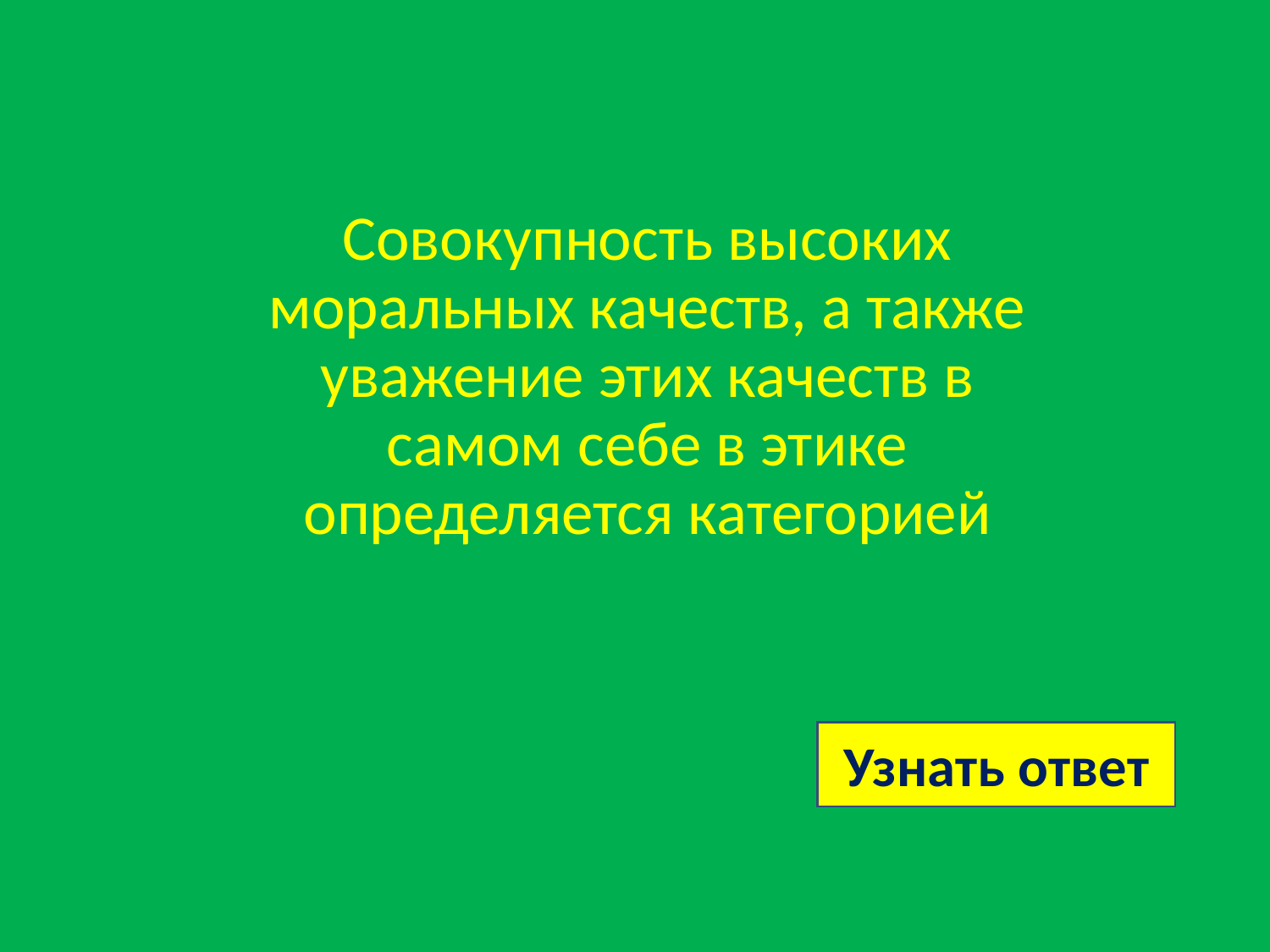

# Совокупность высоких моральных качеств, а также ува­жение этих качеств в самом себе в этике определяется ка­тегорией